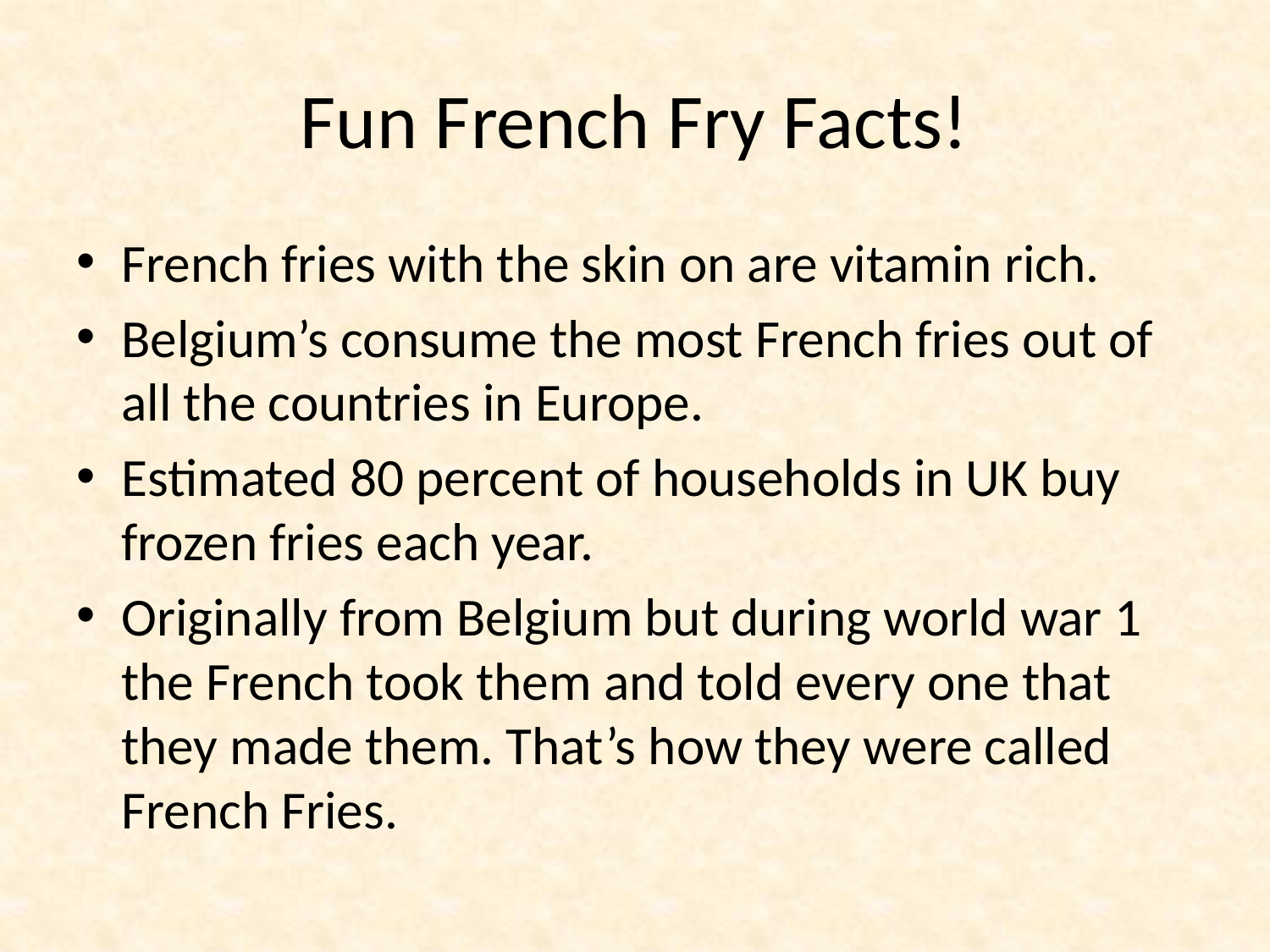

# Fun French Fry Facts!
French fries with the skin on are vitamin rich.
Belgium’s consume the most French fries out of all the countries in Europe.
Estimated 80 percent of households in UK buy frozen fries each year.
Originally from Belgium but during world war 1 the French took them and told every one that they made them. That’s how they were called French Fries.